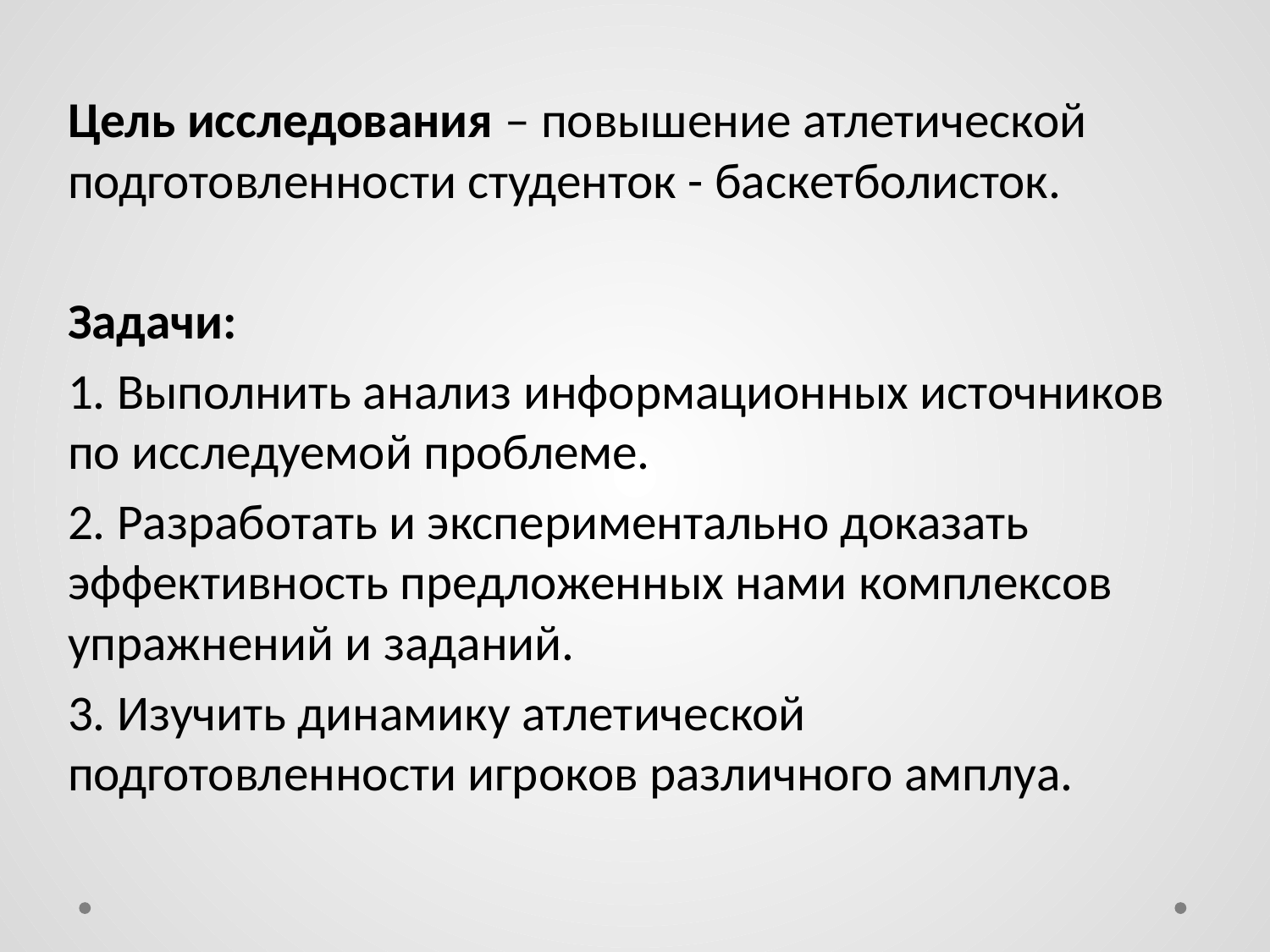

Цель исследования – повышение атлетической подготовленности студенток - баскетболисток.

Задачи:
1. Выполнить анализ информационных источников по исследуемой проблеме.
2. Разработать и экспериментально доказать эффективность предложенных нами комплексов упражнений и заданий.
3. Изучить динамику атлетической подготовленности игроков различного амплуа.